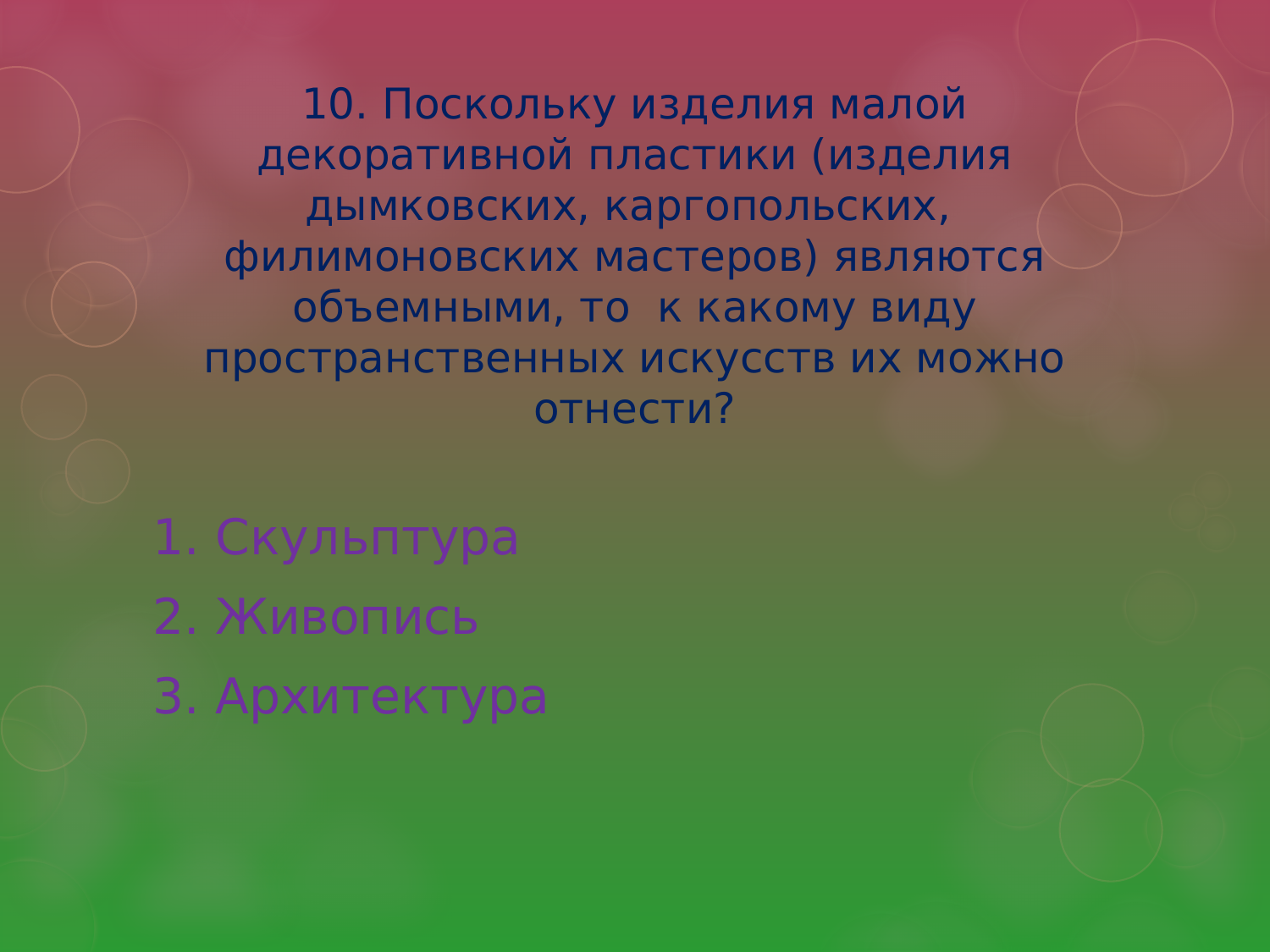

# 10. Поскольку изделия малой декоративной пластики (изделия дымковских, каргопольских,  филимоновских мастеров) являются объемными, то  к какому виду пространственных искусств их можно отнести?
1. Скульптура
2. Живопись
3. Архитектура